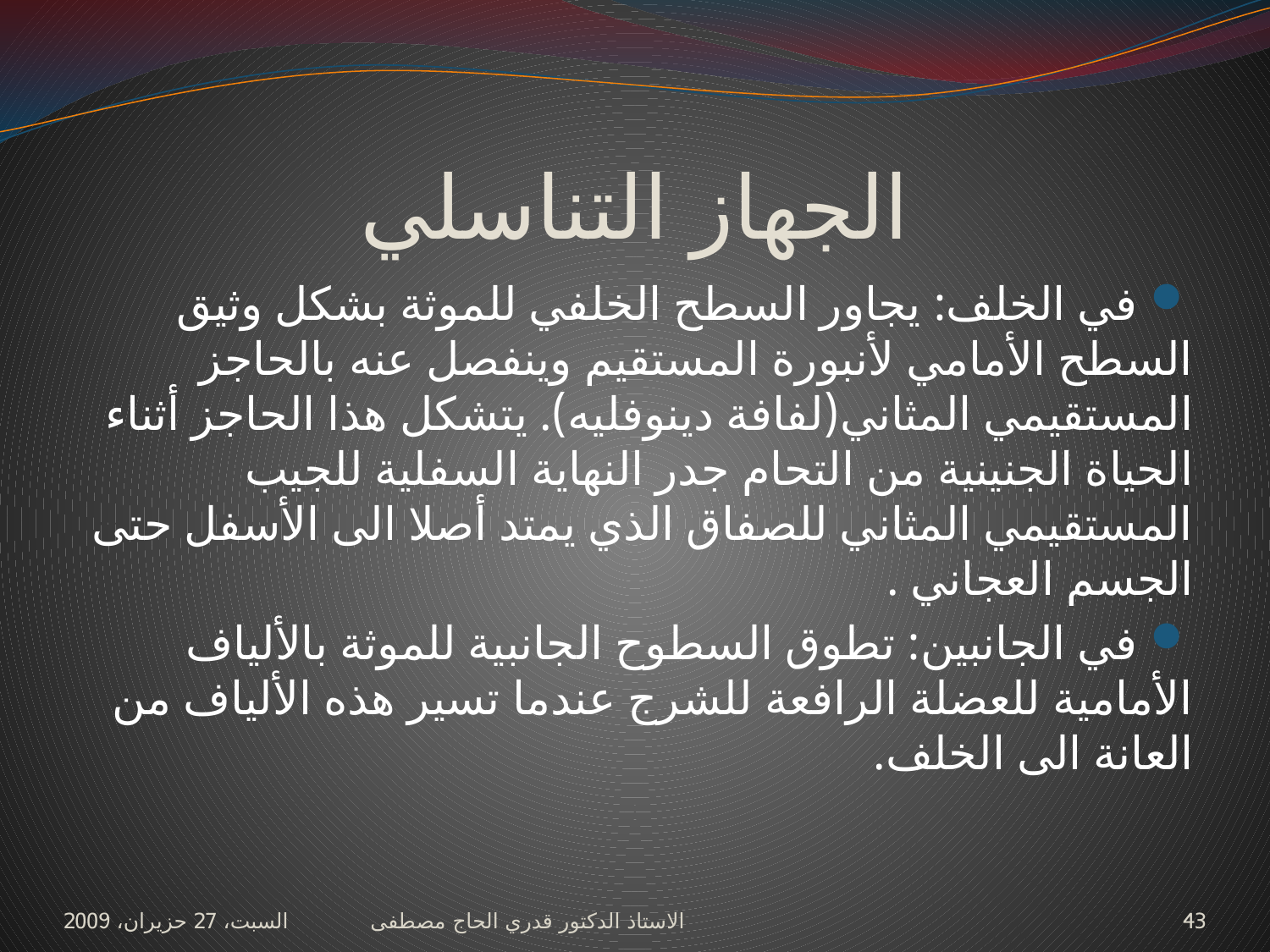

# الجهاز التناسلي
 في الخلف: يجاور السطح الخلفي للموثة بشكل وثيق السطح الأمامي لأنبورة المستقيم وينفصل عنه بالحاجز المستقيمي المثاني(لفافة دينوفليه). يتشكل هذا الحاجز أثناء الحياة الجنينية من التحام جدر النهاية السفلية للجيب المستقيمي المثاني للصفاق الذي يمتد أصلا الى الأسفل حتى الجسم العجاني .
 في الجانبين: تطوق السطوح الجانبية للموثة بالألياف الأمامية للعضلة الرافعة للشرج عندما تسير هذه الألياف من العانة الى الخلف.

السبت، 27 حزيران، 2009
الاستاذ الدكتور قدري الحاج مصطفى
43